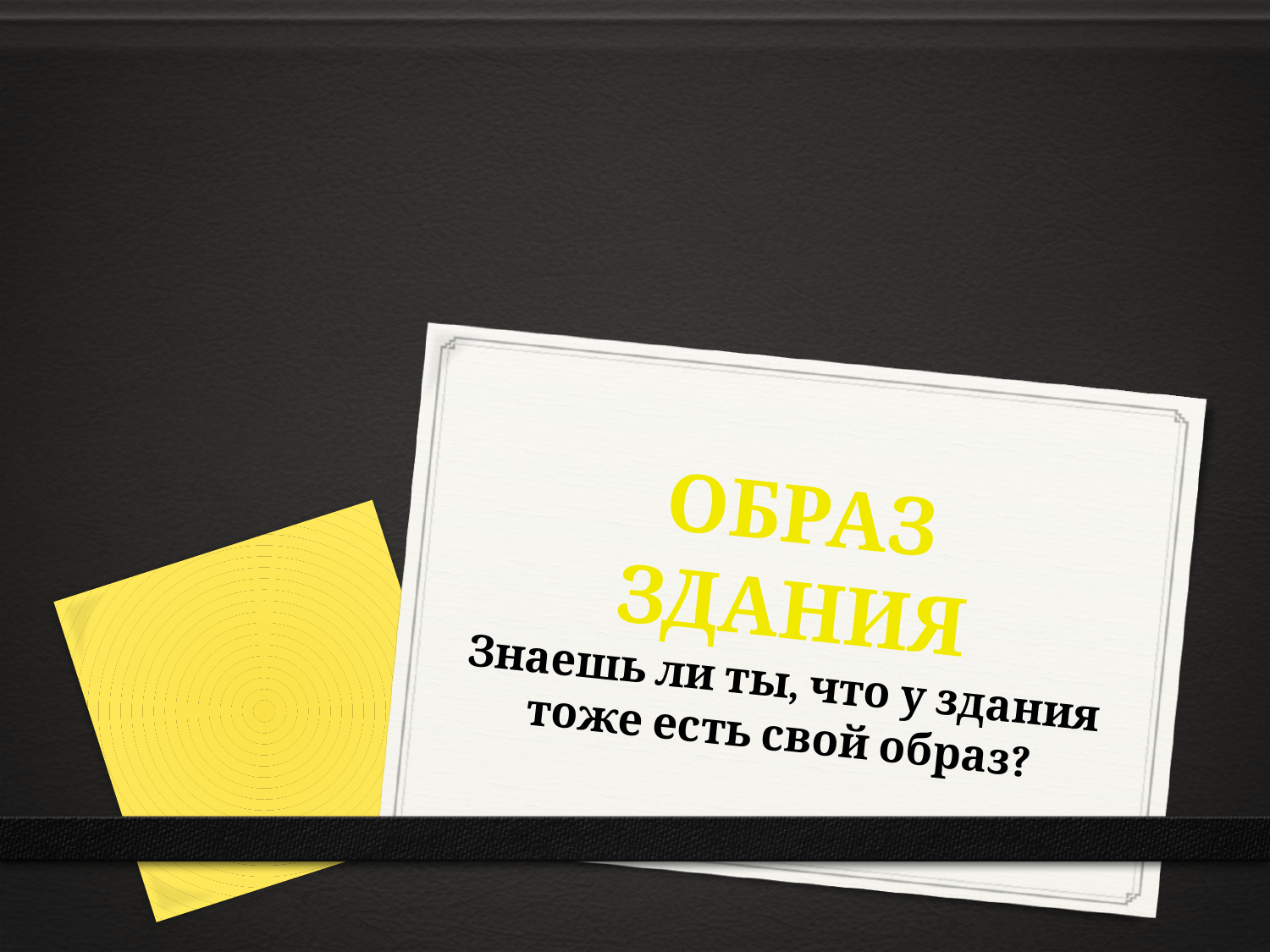

# ОБРАЗ ЗДАНИЯ Знаешь ли ты, что у здания тоже есть свой образ?